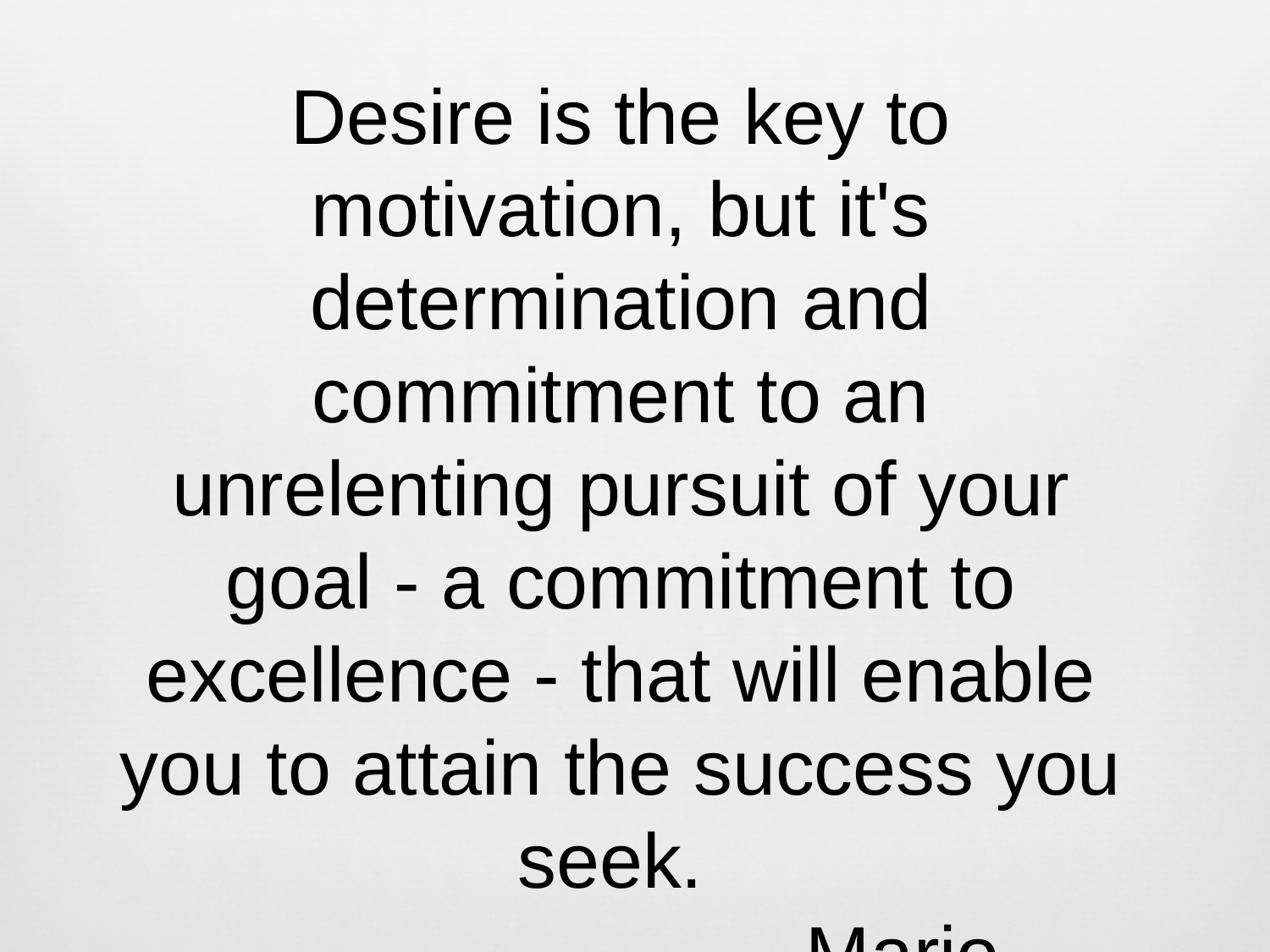

Desire is the key to motivation, but it's determination and commitment to an unrelenting pursuit of your goal - a commitment to excellence - that will enable you to attain the success you seek.
                         -Mario Andretti